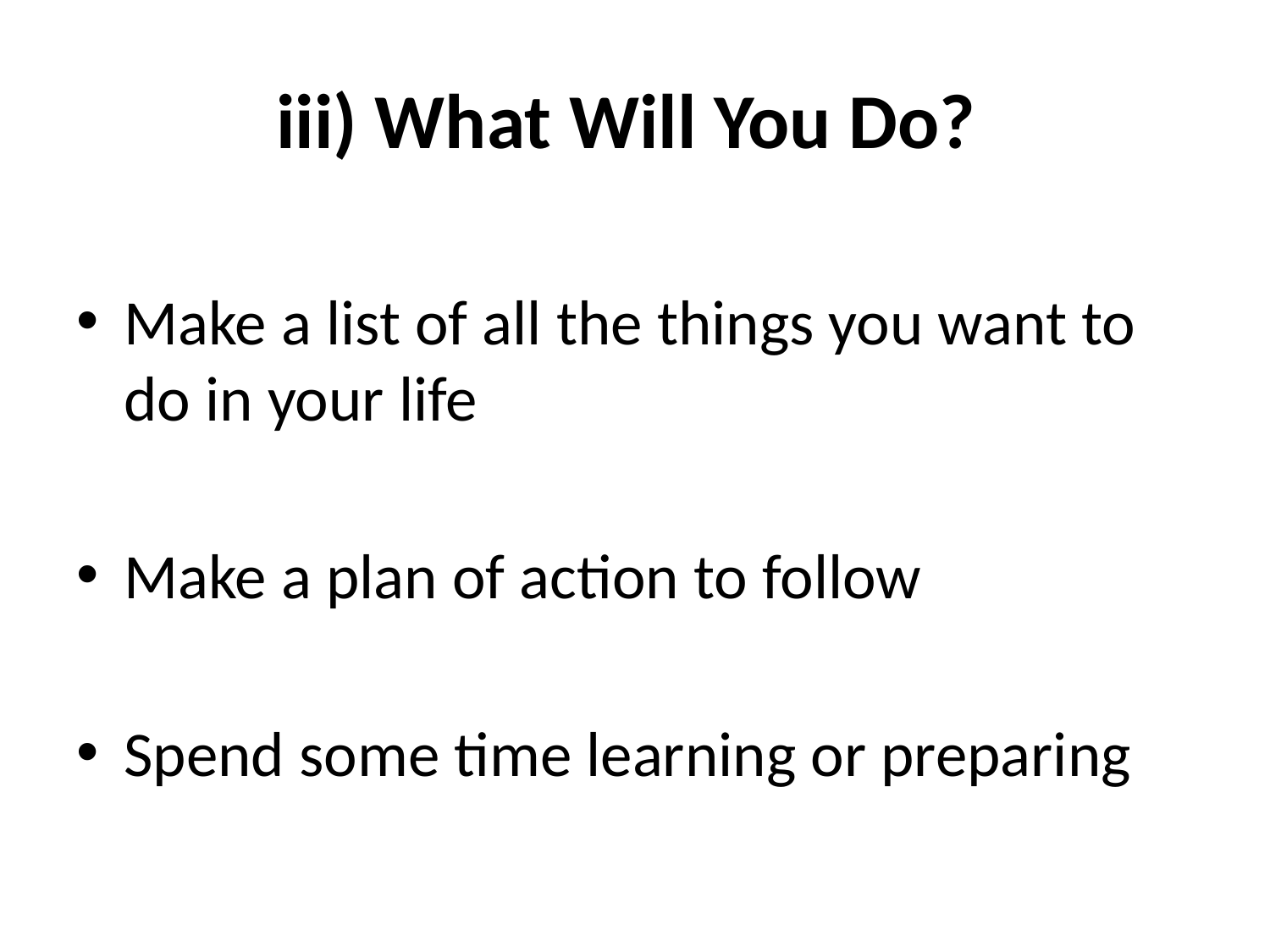

# iii) What Will You Do?
Make a list of all the things you want to do in your life

Make a plan of action to follow

Spend some time learning or preparing